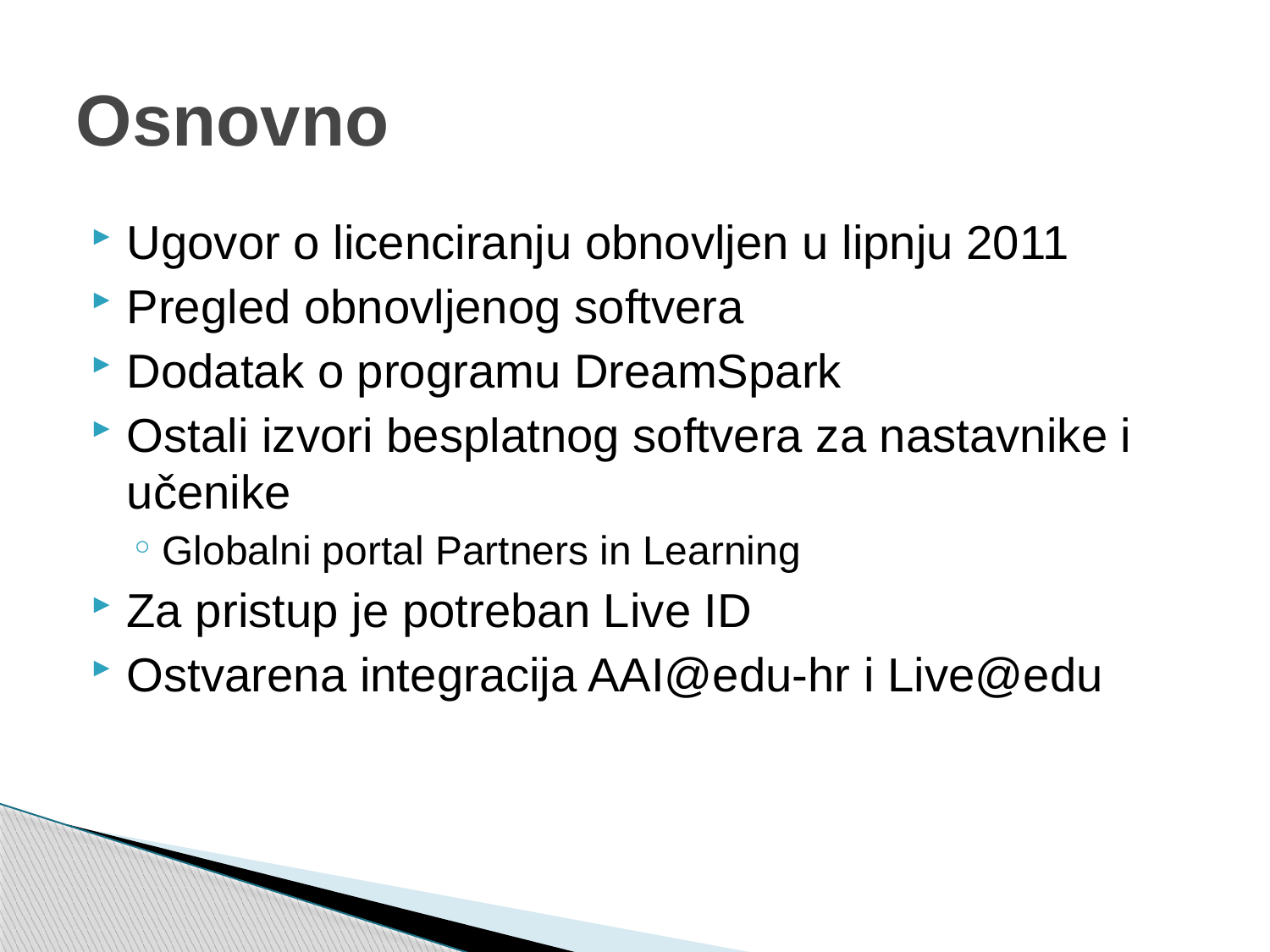

# Osnovno
Ugovor o licenciranju obnovljen u lipnju 2011
Pregled obnovljenog softvera
Dodatak o programu DreamSpark
Ostali izvori besplatnog softvera za nastavnike i učenike
Globalni portal Partners in Learning
Za pristup je potreban Live ID
Ostvarena integracija AAI@edu-hr i Live@edu